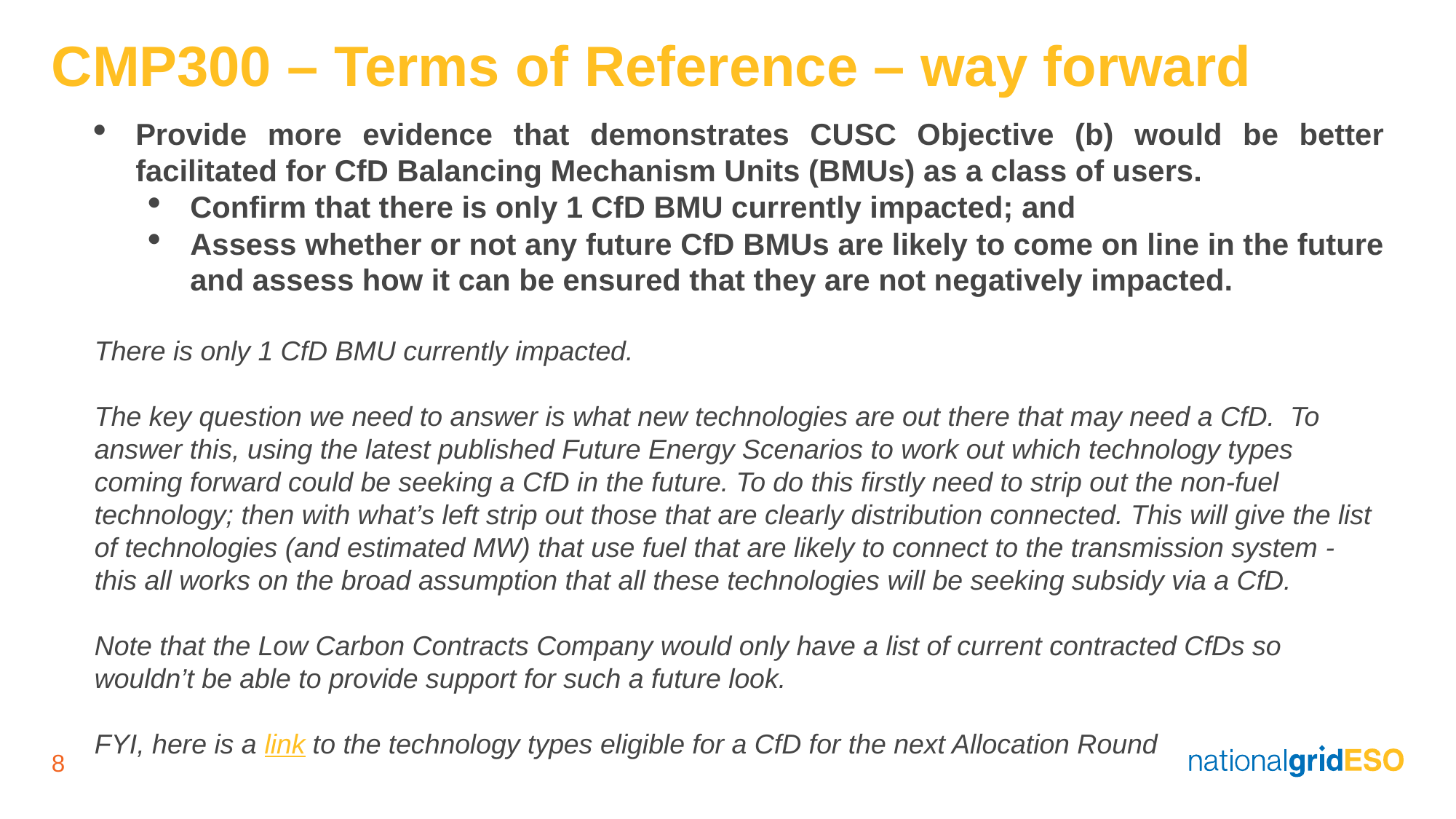

# CMP300 – Terms of Reference – way forward
Provide more evidence that demonstrates CUSC Objective (b) would be better facilitated for CfD Balancing Mechanism Units (BMUs) as a class of users.
Confirm that there is only 1 CfD BMU currently impacted; and
Assess whether or not any future CfD BMUs are likely to come on line in the future and assess how it can be ensured that they are not negatively impacted.

There is only 1 CfD BMU currently impacted.

The key question we need to answer is what new technologies are out there that may need a CfD.  To answer this, using the latest published Future Energy Scenarios to work out which technology types coming forward could be seeking a CfD in the future. To do this firstly need to strip out the non-fuel technology; then with what’s left strip out those that are clearly distribution connected. This will give the list of technologies (and estimated MW) that use fuel that are likely to connect to the transmission system - this all works on the broad assumption that all these technologies will be seeking subsidy via a CfD.

Note that the Low Carbon Contracts Company would only have a list of current contracted CfDs so wouldn’t be able to provide support for such a future look.

FYI, here is a link to the technology types eligible for a CfD for the next Allocation Round